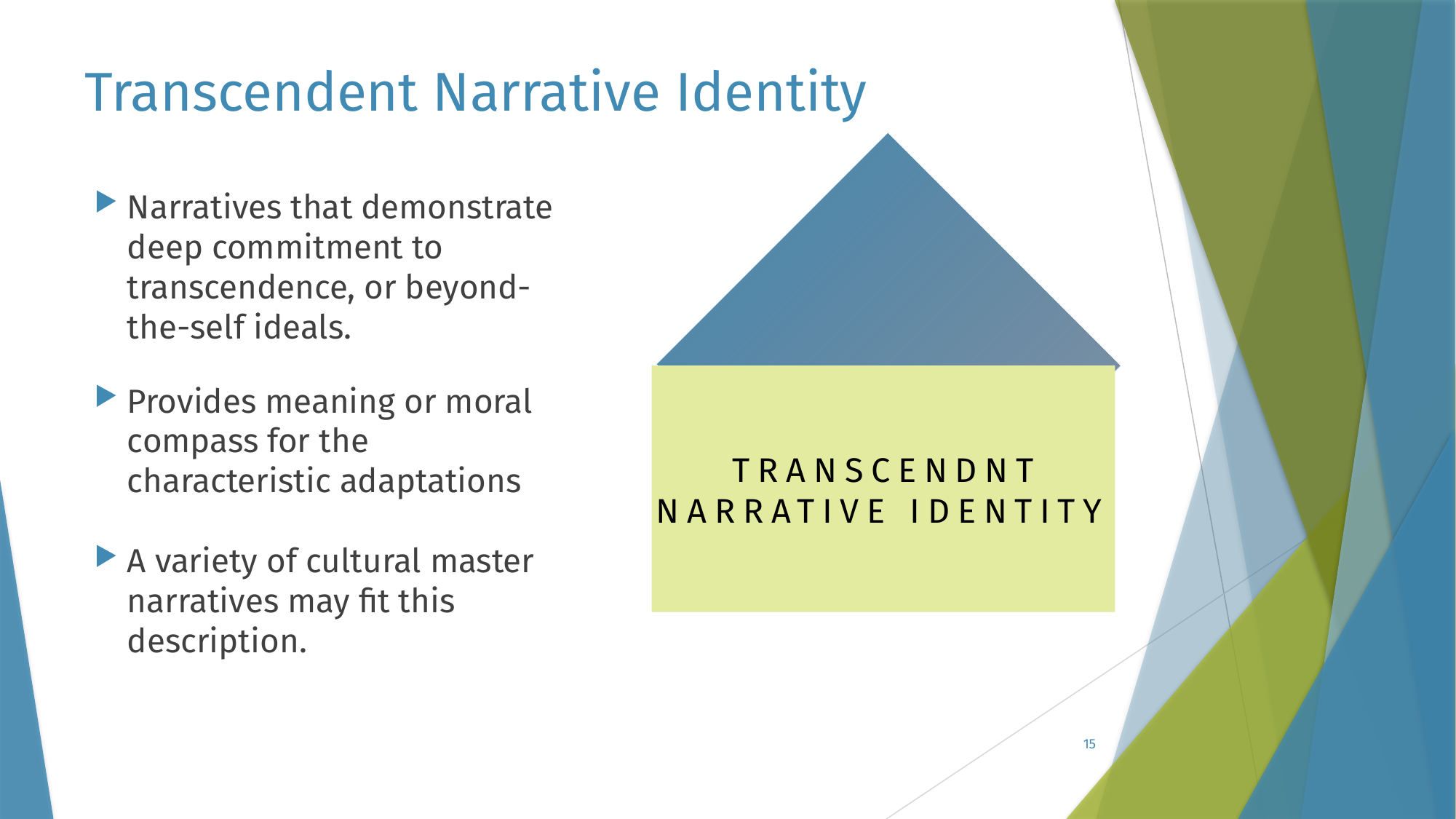

# Transcendent Narrative Identity
Narratives that demonstrate deep commitment to transcendence, or beyond-the-self ideals.
Provides meaning or moral compass for the characteristic adaptations

A variety of cultural master narratives may fit this description.

TRANSCENDNT
NARRATIVE IDENTITY
15